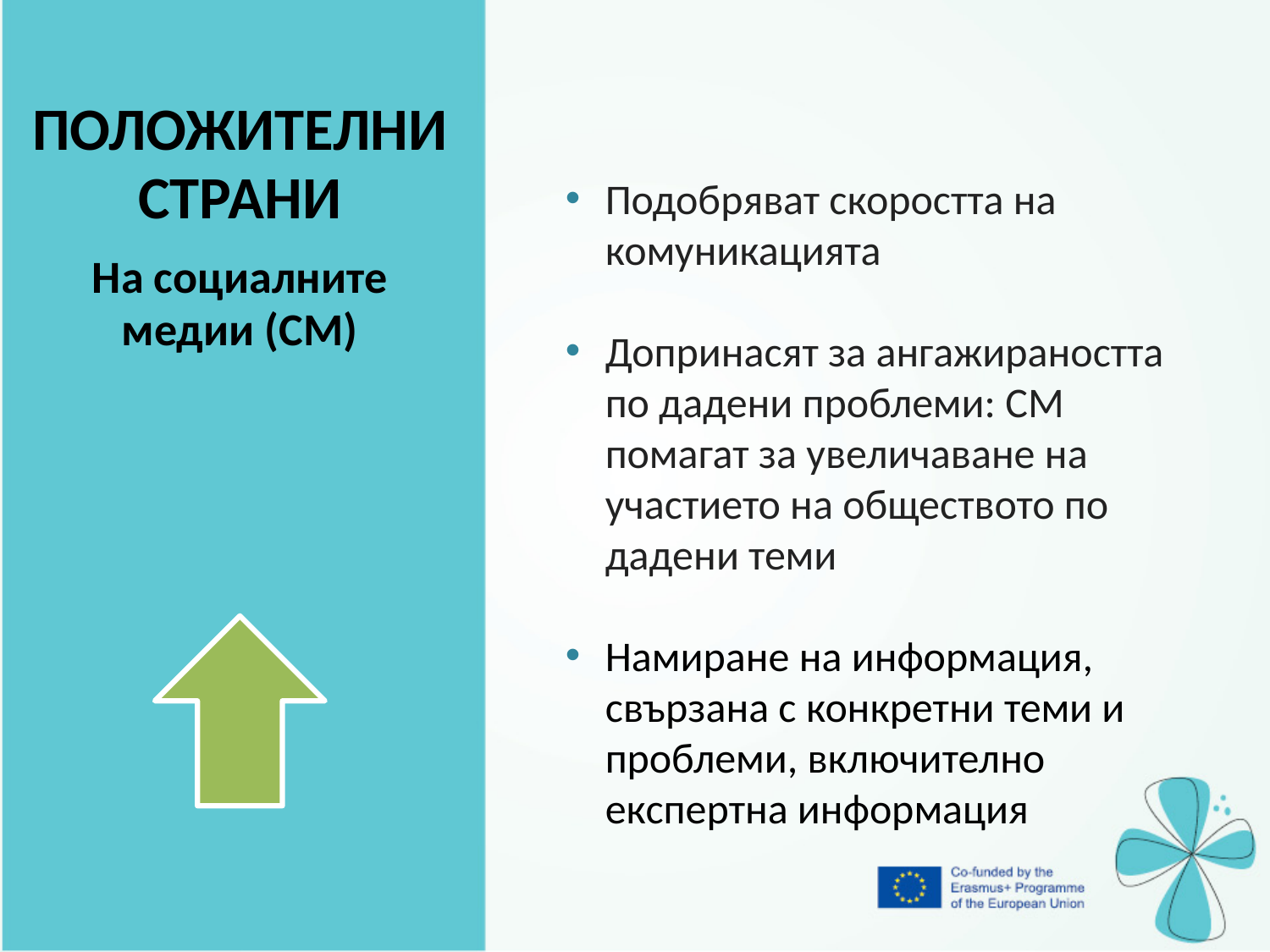

| ПОЛОЖИТЕЛНИ СТРАНИ На социалните медии (СМ) |
| --- |
Подобряват скоростта на комуникацията

Допринасят за ангажираността по дадени проблеми: СМ помагат за увеличаване на участието на обществото по дадени теми

Намиране на информация, свързана с конкретни теми и проблеми, включително експертна информация